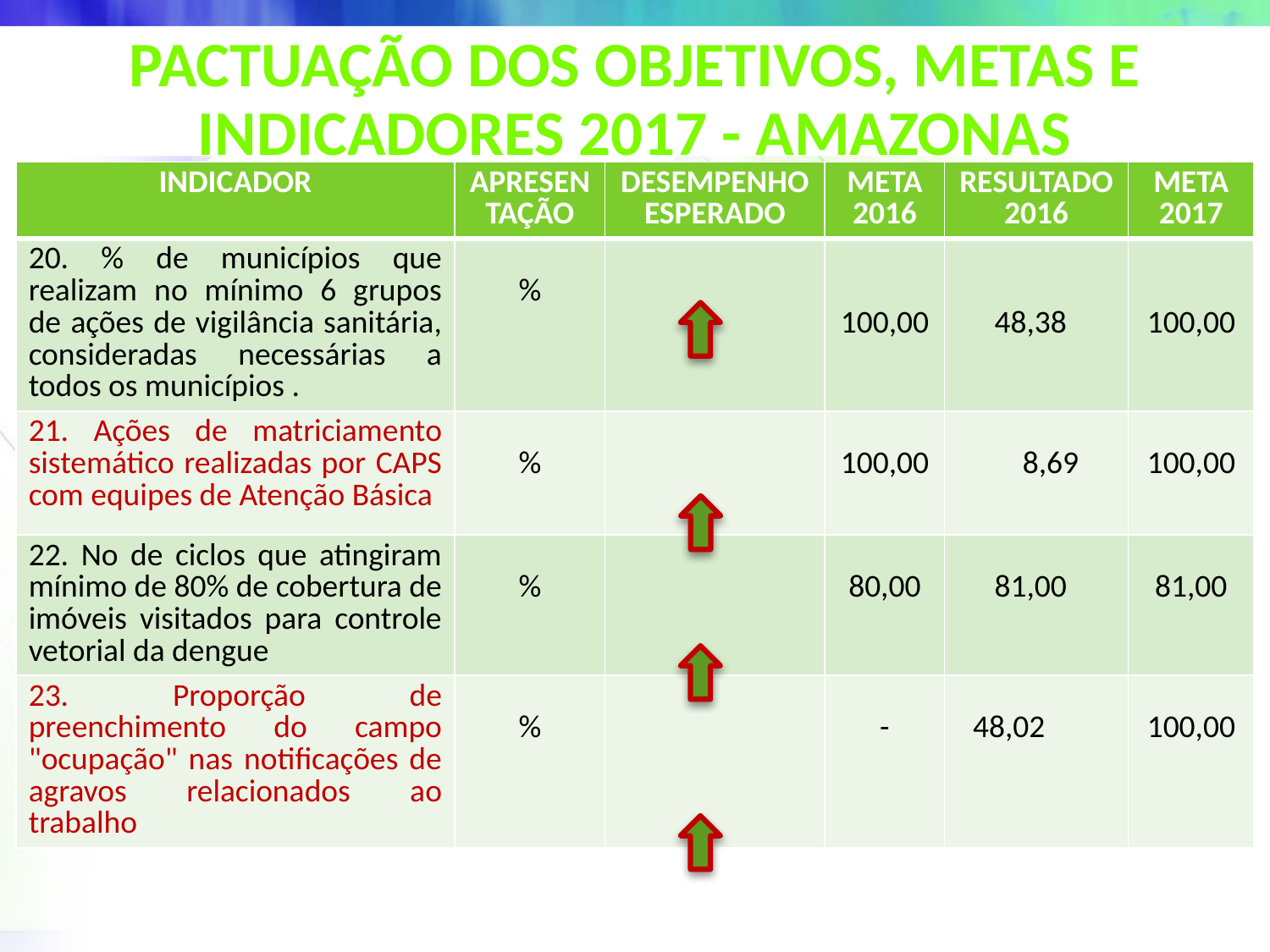

Pactuação dos Objetivos, Metas e Indicadores 2017 - amazonas
| INDICADOR | APRESENTAÇÃO | DESEMPENHO ESPERADO | META 2016 | RESULTADO 2016 | META 2017 |
| --- | --- | --- | --- | --- | --- |
| 20. % de municípios que realizam no mínimo 6 grupos de ações de vigilância sanitária, consideradas necessárias a todos os municípios . | % |  | 100,00 | 48,38 | 100,00 |
| 21. Ações de matriciamento sistemático realizadas por CAPS com equipes de Atenção Básica | % |  | 100,00 | 8,69 | 100,00 |
| 22. No de ciclos que atingiram mínimo de 80% de cobertura de imóveis visitados para controle vetorial da dengue | % |  | 80,00 | 81,00 | 81,00 |
| 23. Proporção de preenchimento do campo "ocupação" nas notificações de agravos relacionados ao trabalho | % |  | - | 48,02 | 100,00 |